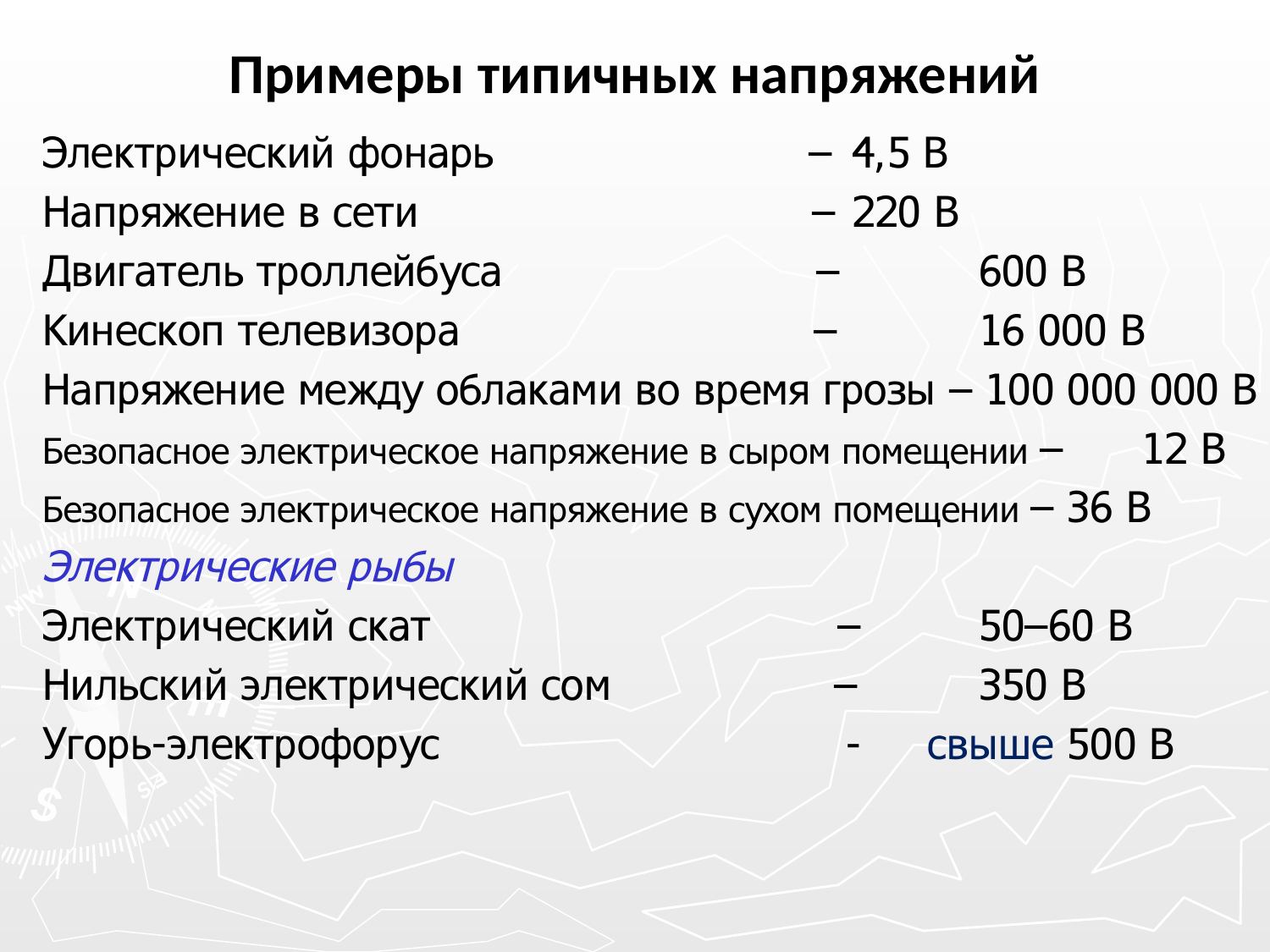

# Примеры типичных напряжений
Электрический фонарь                        – 	4,5 В
Напряжение в сети                              – 	220 В
Двигатель троллейбуса                        – 	600 В
Кинескоп телевизора                           – 		16 000 В
Напряжение между облаками во время грозы – 100 000 000 В
Безопасное электрическое напряжение в сыром помещении –      12 В
Безопасное электрическое напряжение в сухом помещении – 36 В
Электрические рыбы
Электрический скат                               – 	50–60 В
Нильский электрический сом                 – 	350 В
Угорь-электрофорус                               -     свыше 500 В